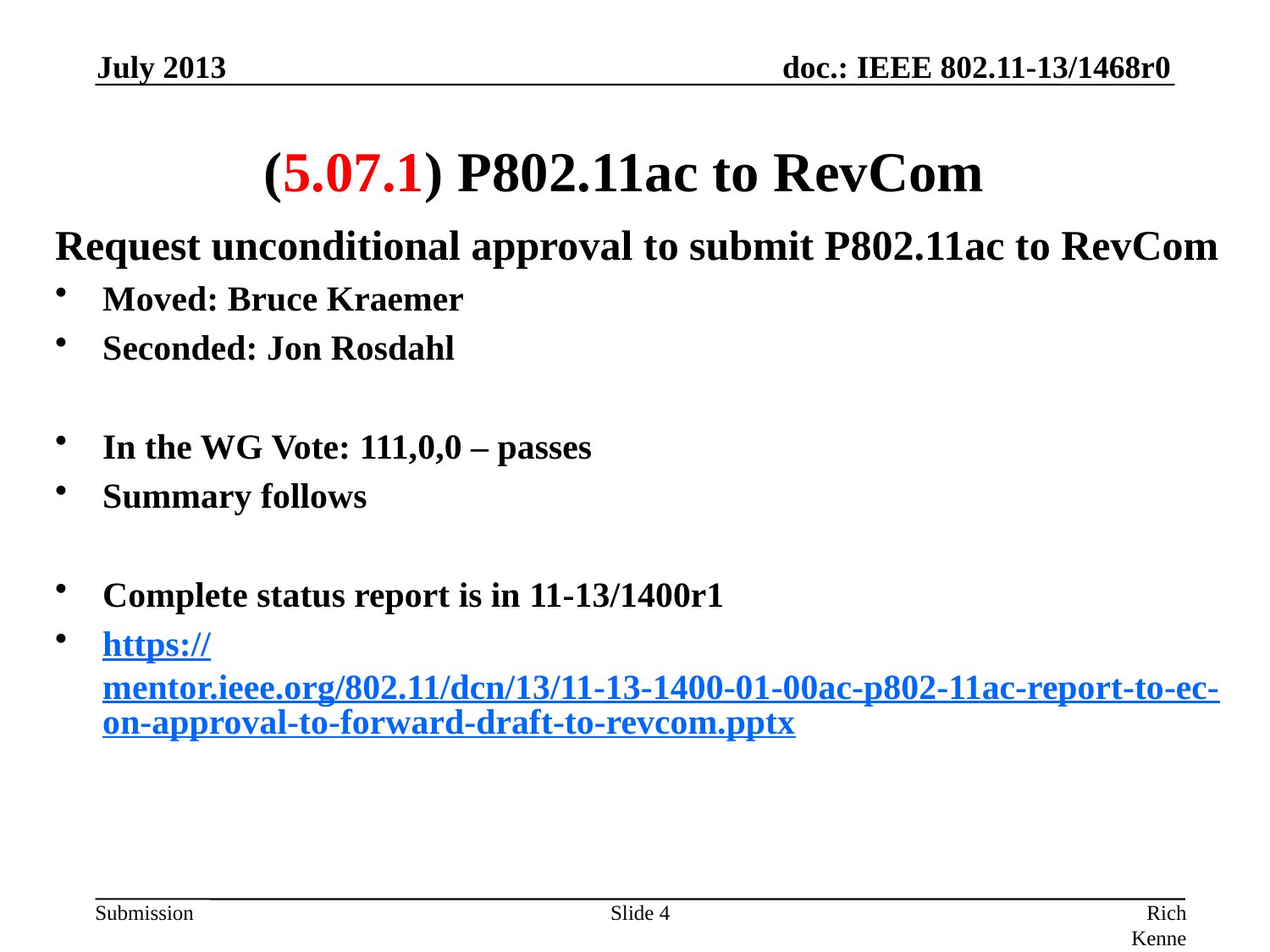

July 2013
(5.07.1) P802.11ac to RevCom
Request unconditional approval to submit P802.11ac to RevCom
Moved: Bruce Kraemer
Seconded: Jon Rosdahl

In the WG Vote: 111,0,0 – passes
Summary follows

Complete status report is in 11-13/1400r1
https://mentor.ieee.org/802.11/dcn/13/11-13-1400-01-00ac-p802-11ac-report-to-ec-on-approval-to-forward-draft-to-revcom.pptx

Slide 4
Rich Kennedy, BlackBerry